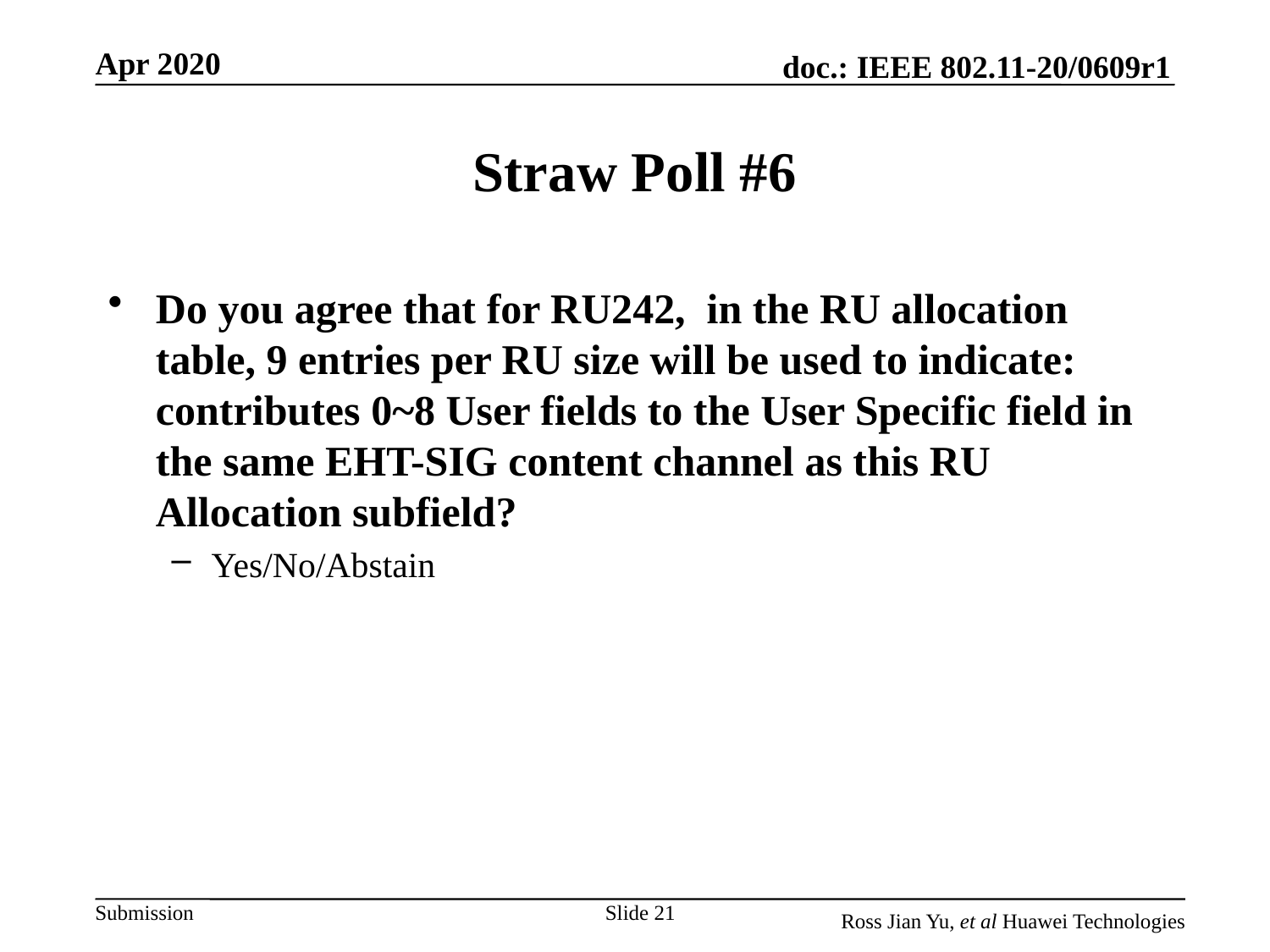

# Straw Poll #6
Do you agree that for RU242,  in the RU allocation table, 9 entries per RU size will be used to indicate: contributes 0~8 User fields to the User Specific field in the same EHT-SIG content channel as this RU Allocation subfield?
Yes/No/Abstain

Slide 21